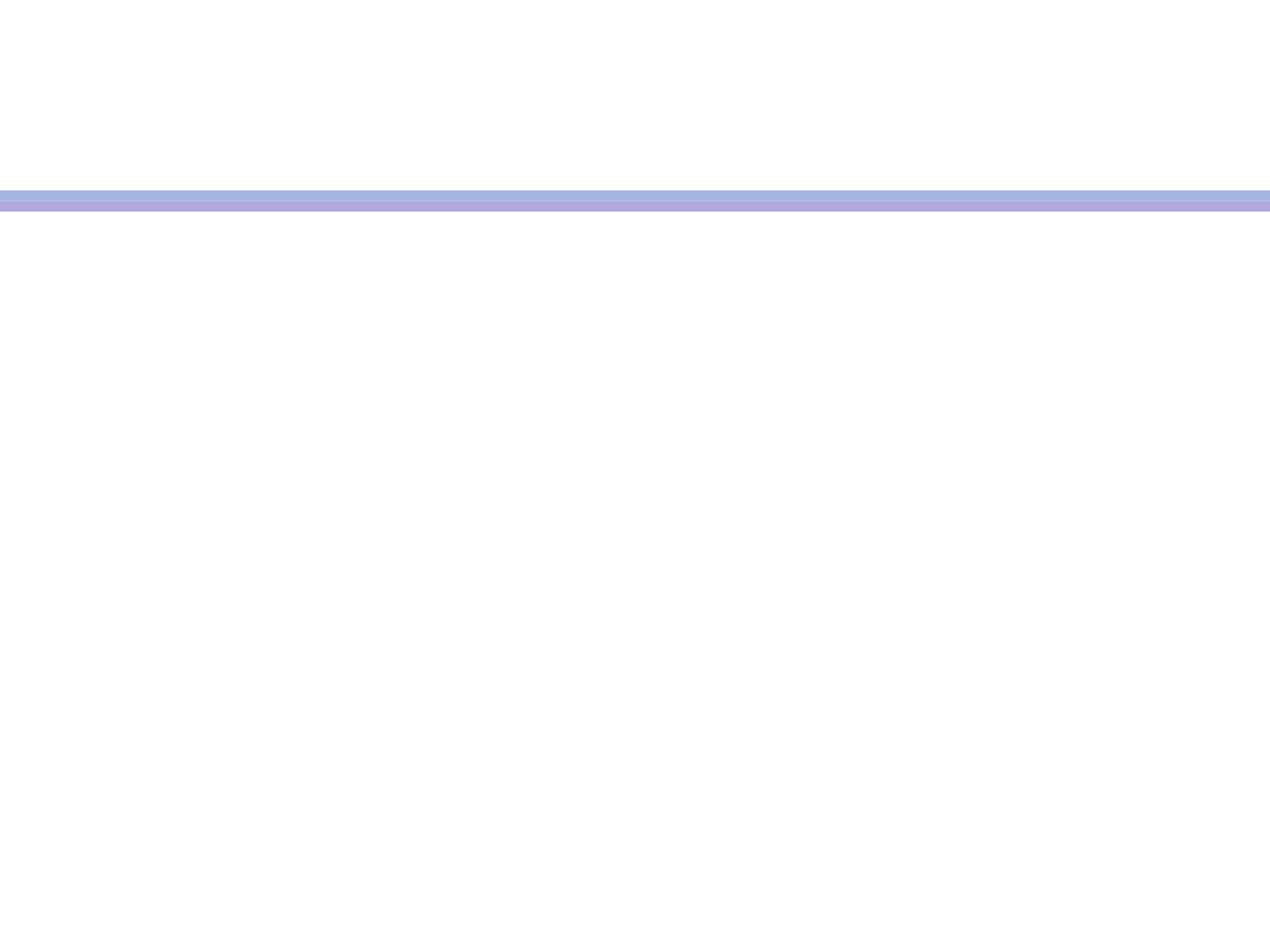

# Congratulations to the Neighborhood of Hidden Canyon!